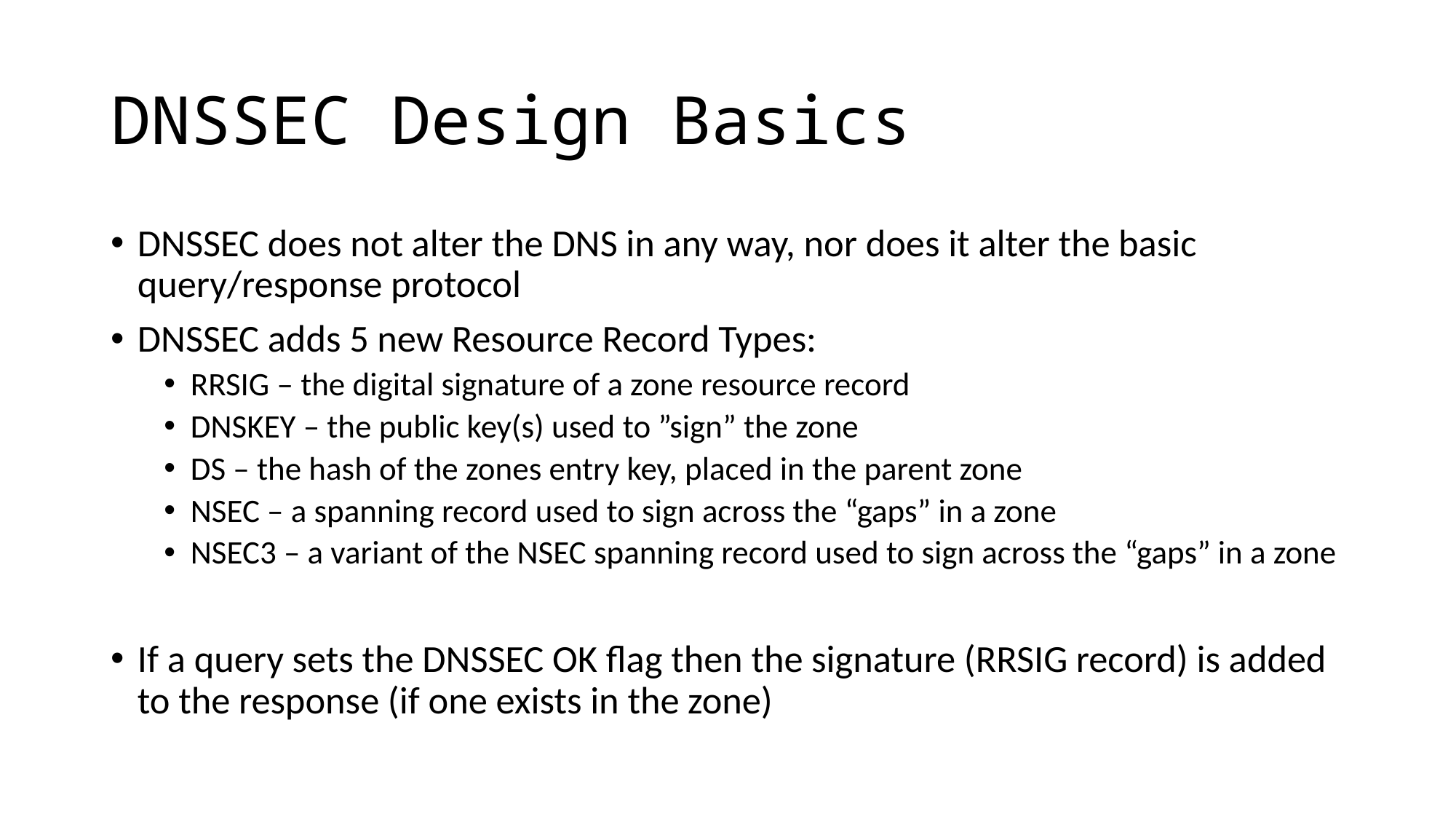

# DNSSEC Design Basics
DNSSEC does not alter the DNS in any way, nor does it alter the basic query/response protocol
DNSSEC adds 5 new Resource Record Types:
RRSIG – the digital signature of a zone resource record
DNSKEY – the public key(s) used to ”sign” the zone
DS – the hash of the zones entry key, placed in the parent zone
NSEC – a spanning record used to sign across the “gaps” in a zone
NSEC3 – a variant of the NSEC spanning record used to sign across the “gaps” in a zone

If a query sets the DNSSEC OK flag then the signature (RRSIG record) is added to the response (if one exists in the zone)